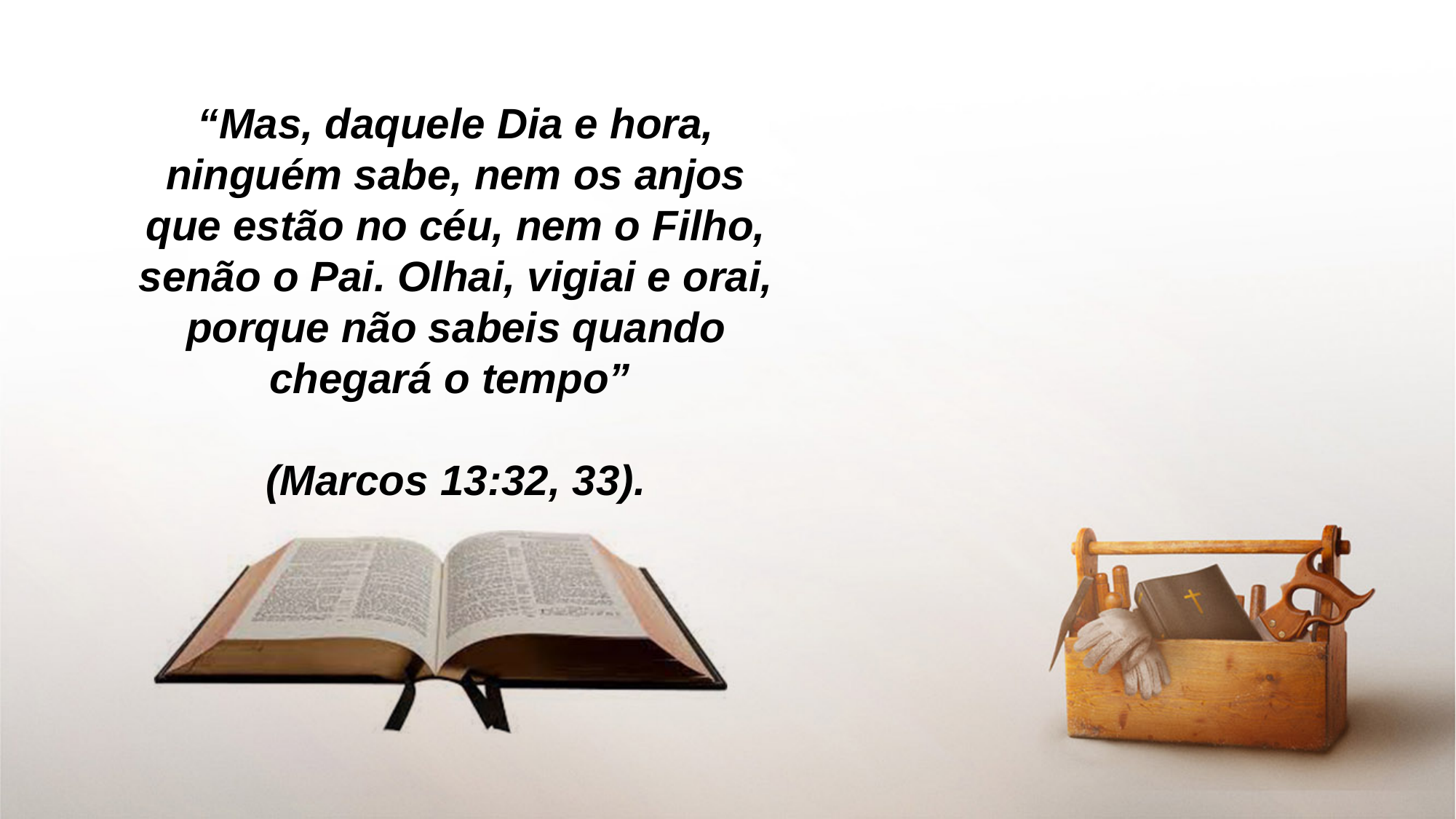

“Mas, daquele Dia e hora, ninguém sabe, nem os anjos que estão no céu, nem o Filho, senão o Pai. Olhai, vigiai e orai, porque não sabeis quando chegará o tempo”

(Marcos 13:32, 33).